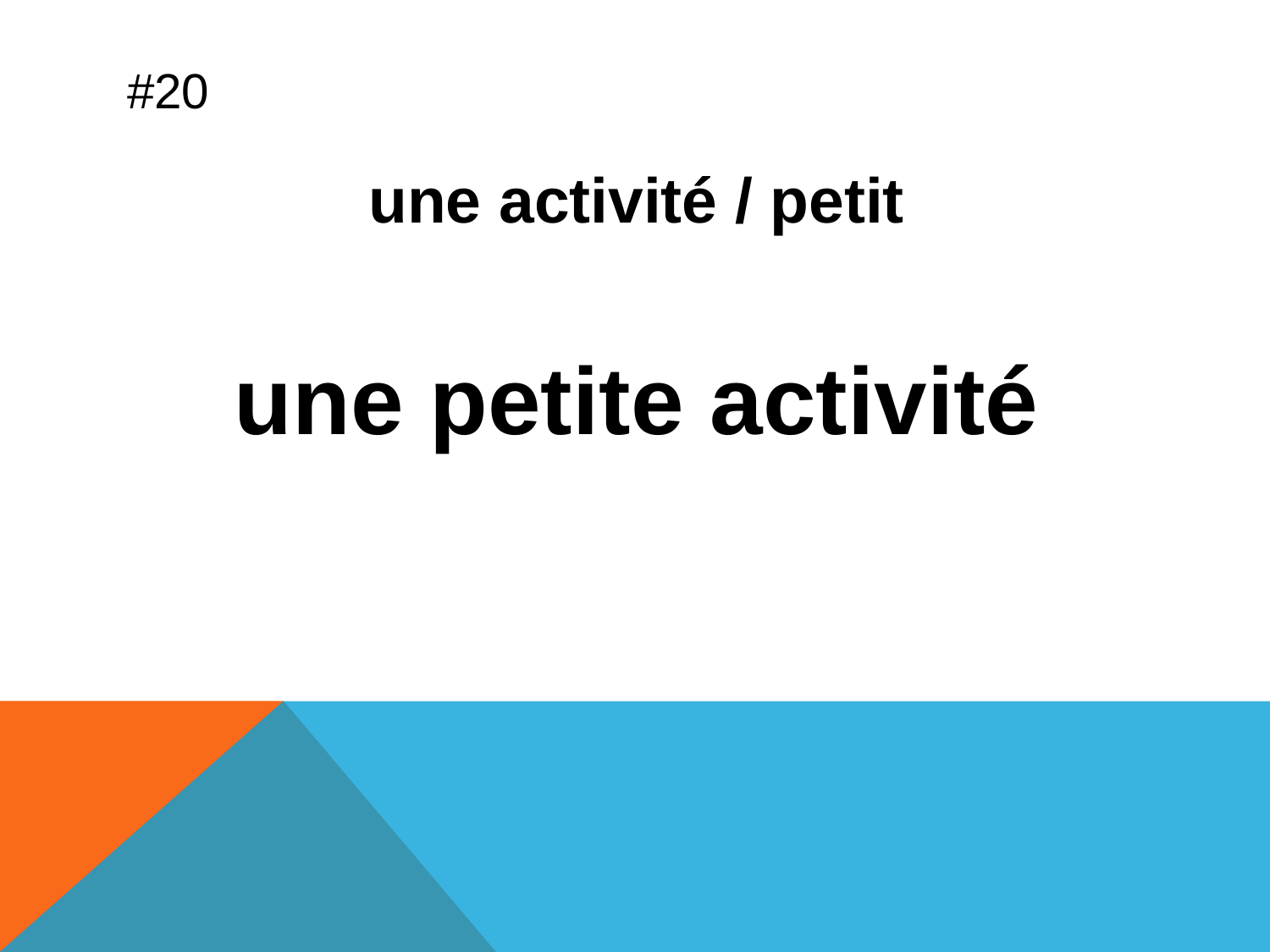

# #20
une activité / petit

une petite activité